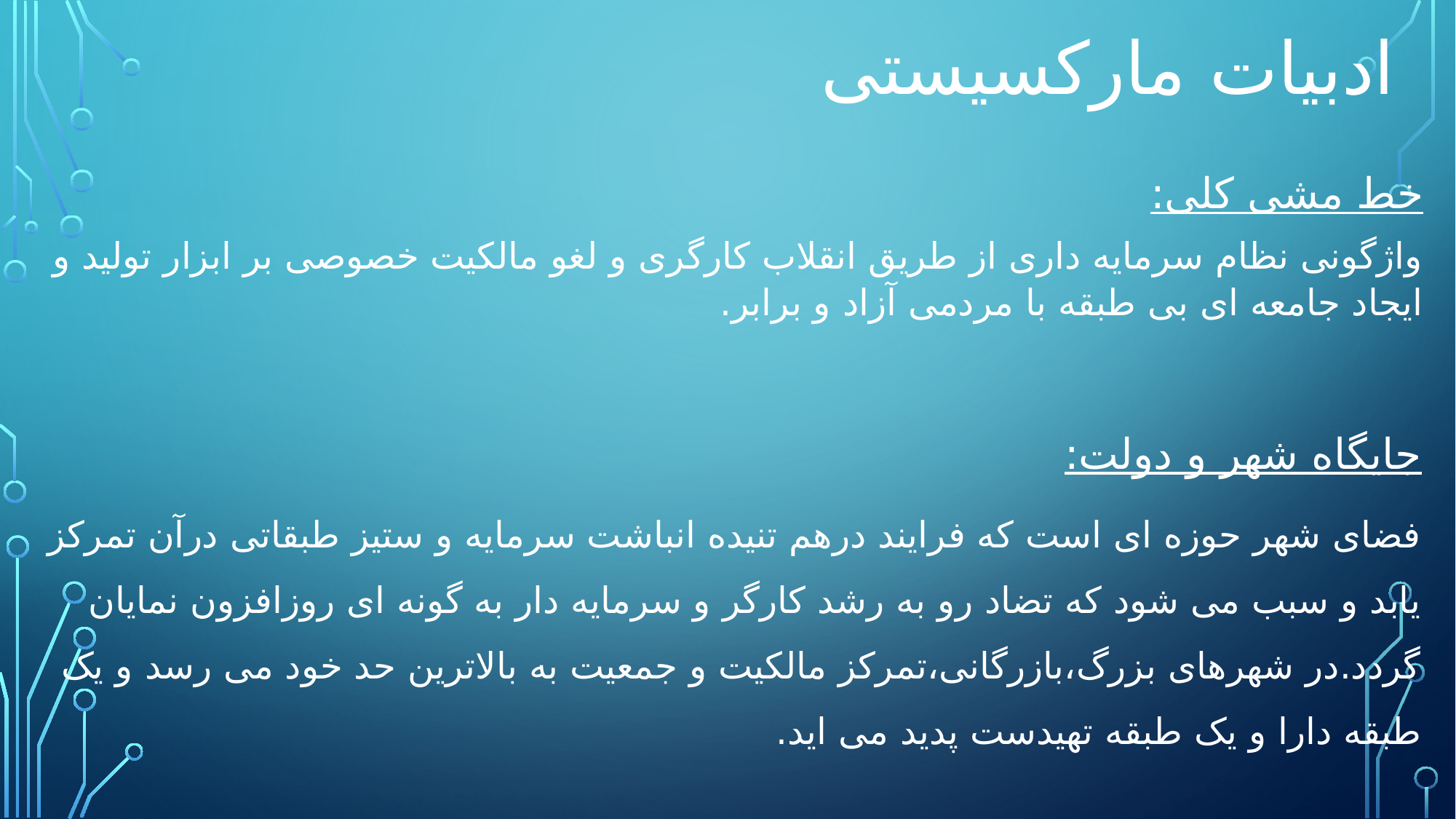

ادبیات مارکسیستی
خط مشی کلی:
واژگونی نظام سرمایه داری از طریق انقلاب کارگری و لغو مالکیت خصوصی بر ابزار تولید و ایجاد جامعه ای بی طبقه با مردمی آزاد و برابر.
جایگاه شهر و دولت:
فضای شهر حوزه ای است که فرایند درهم تنیده انباشت سرمایه و ستیز طبقاتی درآن تمرکز یابد و سبب می شود که تضاد رو به رشد کارگر و سرمایه دار به گونه ای روزافزون نمایان گردد.در شهرهای بزرگ،بازرگانی،تمرکز مالکیت و جمعیت به بالاترین حد خود می رسد و یک طبقه دارا و یک طبقه تهیدست پدید می اید.